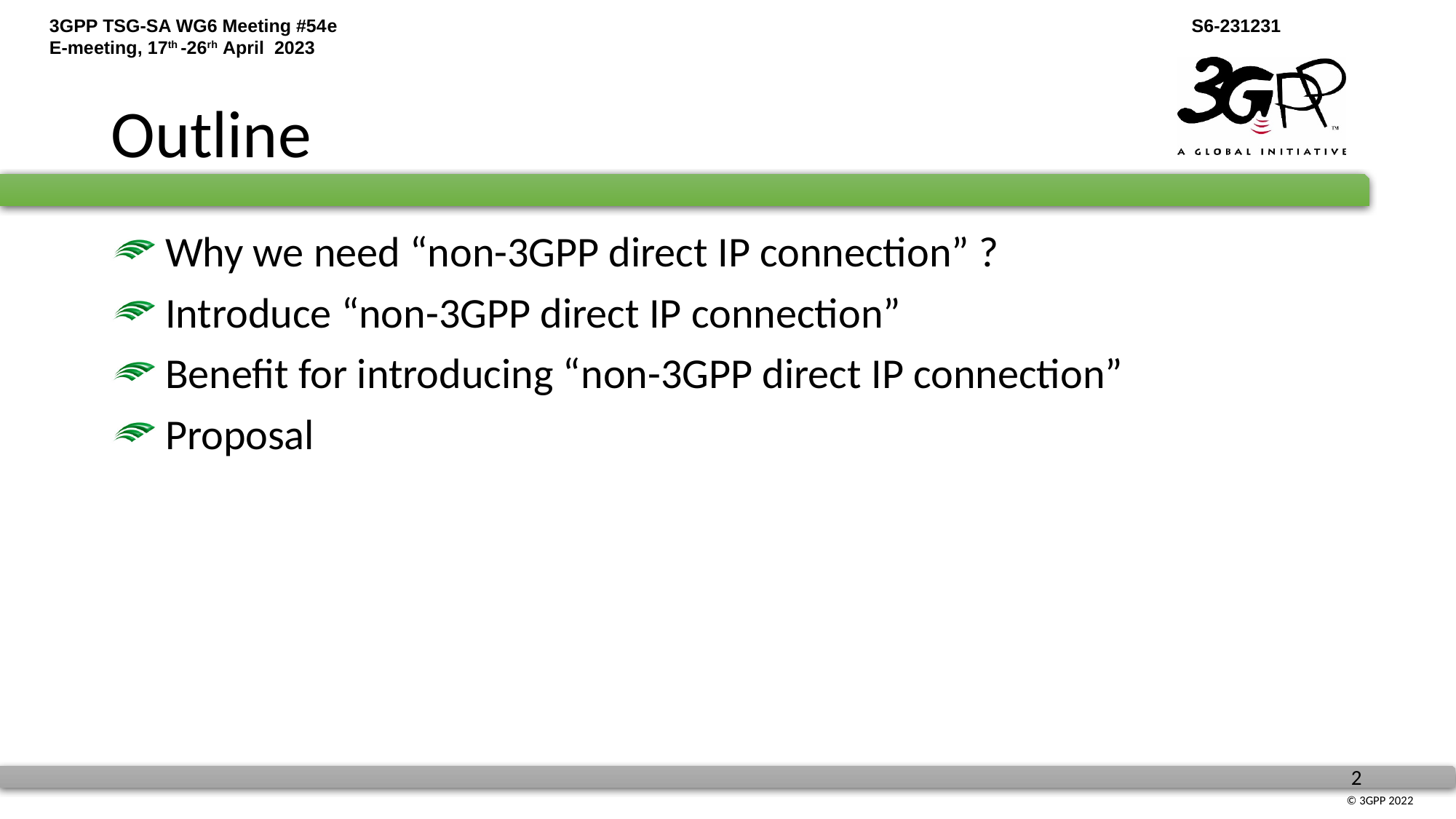

# Outline
 Why we need “non-3GPP direct IP connection” ?
 Introduce “non-3GPP direct IP connection”
 Benefit for introducing “non-3GPP direct IP connection”
 Proposal